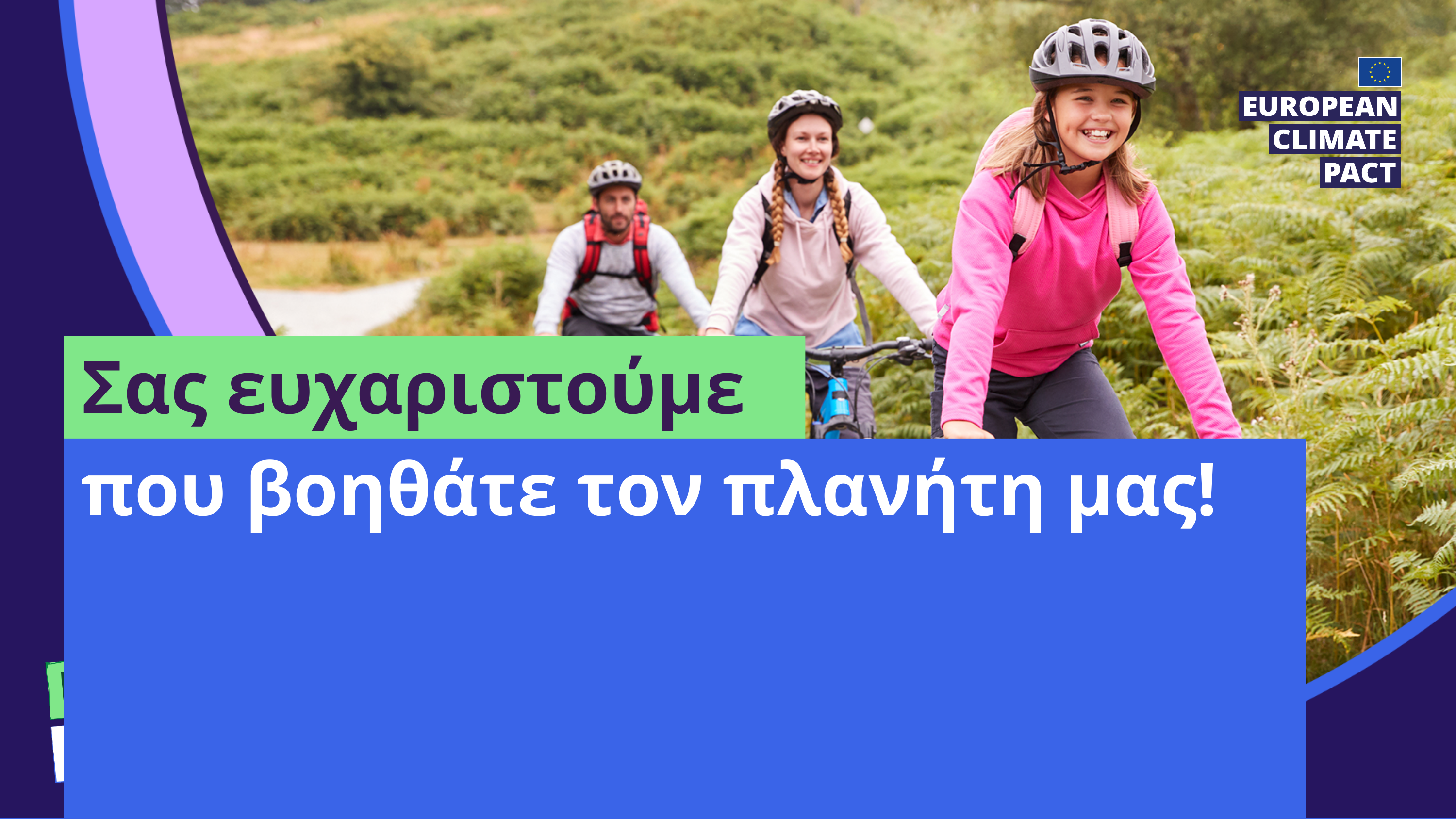

Σας ευχαριστούμε
που βοηθάτε τον πλανήτη μας!